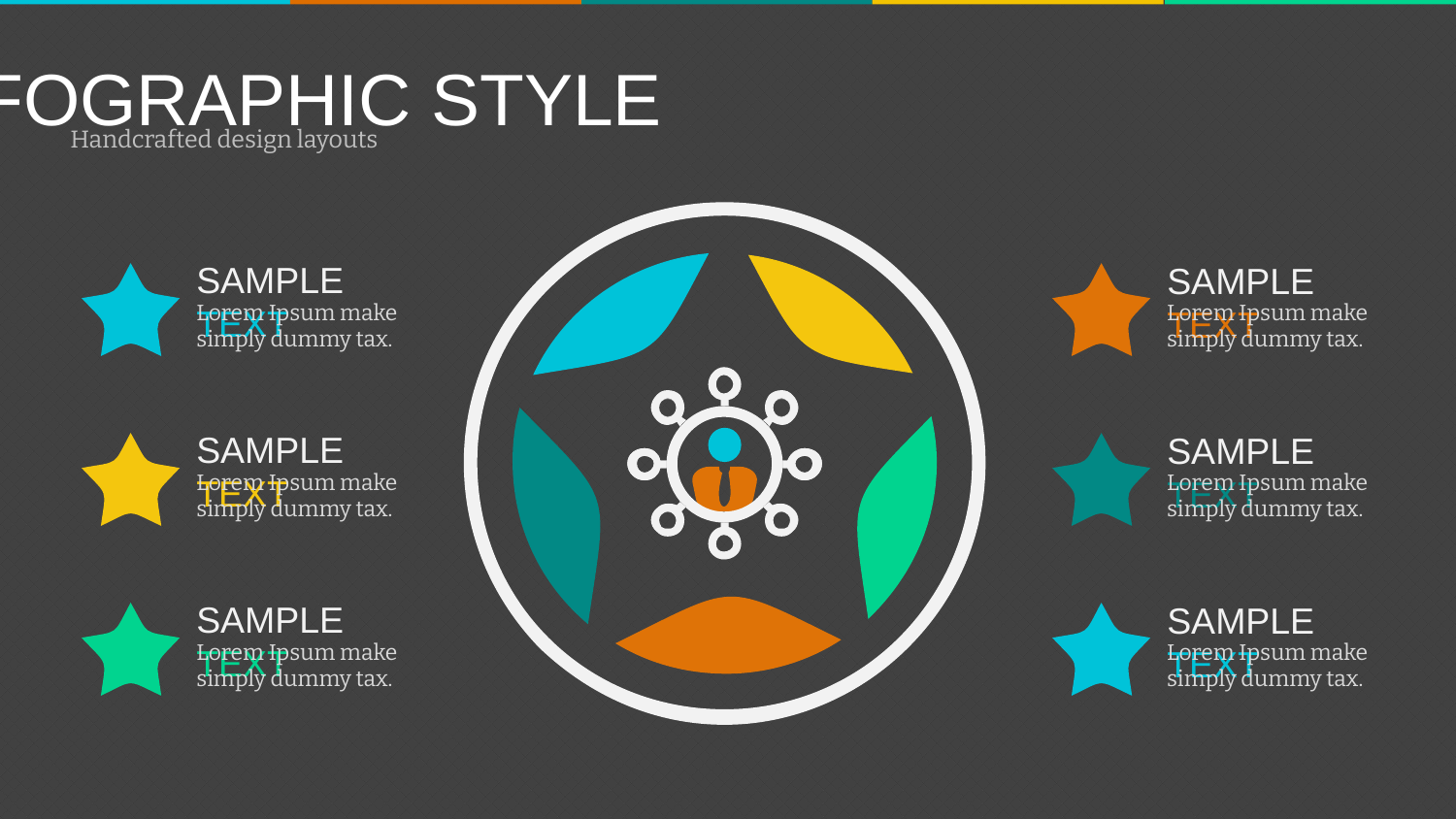

INFOGRAPHIC STYLE
Handcrafted design layouts

SAMPLE TEXT
SAMPLE TEXT

Lorem Ipsum make simply dummy tax.
Lorem Ipsum make simply dummy tax.

SAMPLE TEXT
SAMPLE TEXT

Lorem Ipsum make simply dummy tax.
Lorem Ipsum make simply dummy tax.

SAMPLE TEXT
SAMPLE TEXT

Lorem Ipsum make simply dummy tax.
Lorem Ipsum make simply dummy tax.